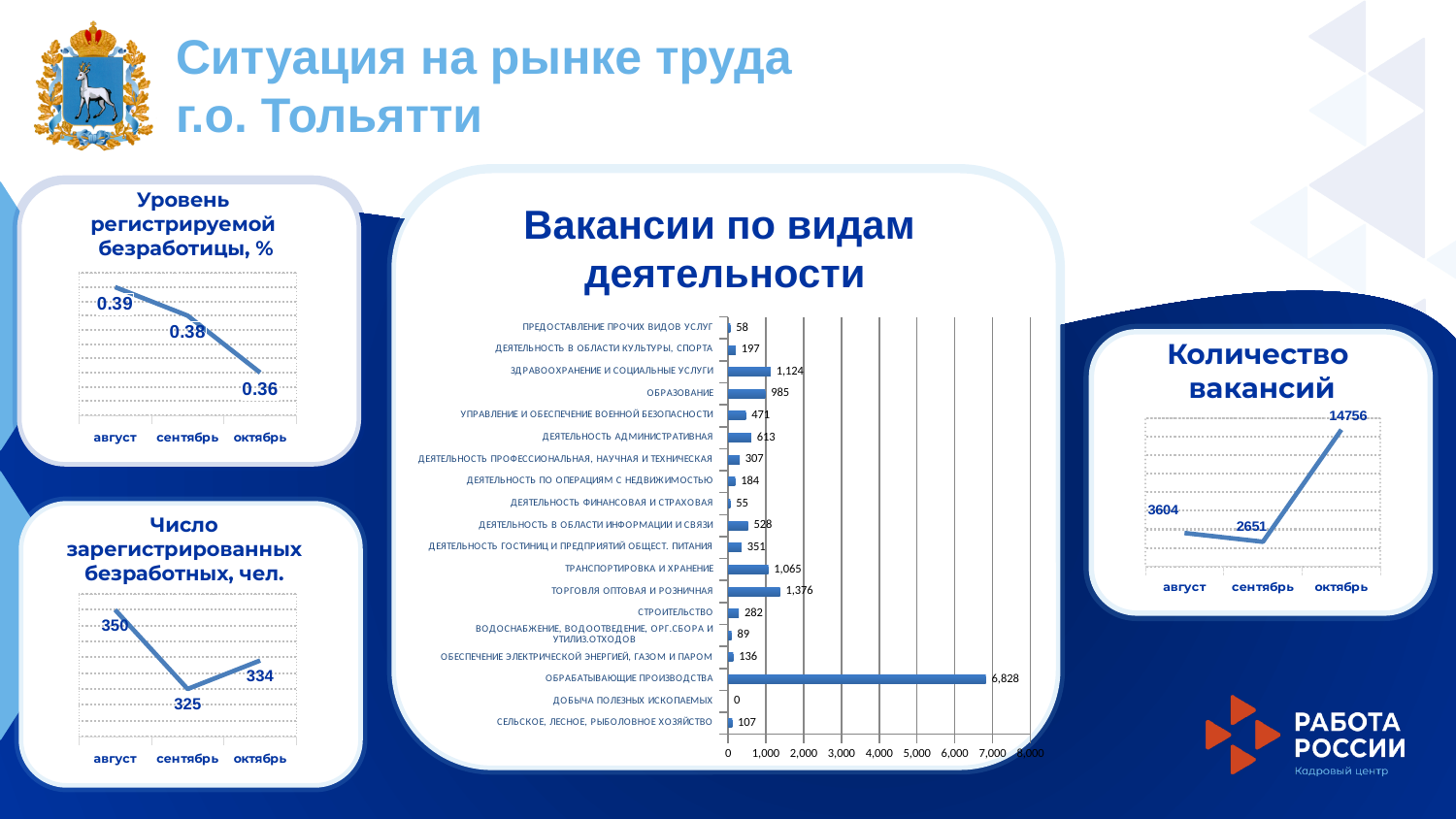

Ситуация на рынке труда
г.о. Тольятти

Уровень
регистрируемой
безработицы, %
Вакансии по видам
деятельности

### Chart

| Category | Уровень |
|---|---|
| август | 0.39 |
| сентябрь | 0.38 |
| октябрь | 0.36 |

### Chart

| Category | Вакансии |
|---|---|
| СЕЛЬСКОЕ, ЛЕСНОЕ, РЫБОЛОВНОЕ ХОЗЯЙСТВО | 107.0 |
| ДОБЫЧА ПОЛЕЗНЫХ ИСКОПАЕМЫХ | 0.0 |
| ОБРАБАТЫВАЮЩИЕ ПРОИЗВОДСТВА | 6828.0 |
| ОБЕСПЕЧЕНИЕ ЭЛЕКТРИЧЕСКОЙ ЭНЕРГИЕЙ, ГАЗОМ И ПАРОМ | 136.0 |
| ВОДОСНАБЖЕНИЕ, ВОДООТВЕДЕНИЕ, ОРГ.СБОРА И УТИЛИЗ.ОТХОДОВ | 89.0 |
| СТРОИТЕЛЬСТВО | 282.0 |
| ТОРГОВЛЯ ОПТОВАЯ И РОЗНИЧНАЯ | 1376.0 |
| ТРАНСПОРТИРОВКА И ХРАНЕНИЕ | 1065.0 |
| ДЕЯТЕЛЬНОСТЬ ГОСТИНИЦ И ПРЕДПРИЯТИЙ ОБЩЕСТ. ПИТАНИЯ | 351.0 |
| ДЕЯТЕЛЬНОСТЬ В ОБЛАСТИ ИНФОРМАЦИИ И СВЯЗИ | 528.0 |
| ДЕЯТЕЛЬНОСТЬ ФИНАНСОВАЯ И СТРАХОВАЯ | 55.0 |
| ДЕЯТЕЛЬНОСТЬ ПО ОПЕРАЦИЯМ С НЕДВИЖИМОСТЬЮ | 184.0 |
| ДЕЯТЕЛЬНОСТЬ ПРОФЕССИОНАЛЬНАЯ, НАУЧНАЯ И ТЕХНИЧЕСКАЯ | 307.0 |
| ДЕЯТЕЛЬНОСТЬ АДМИНИСТРАТИВНАЯ | 613.0 |
| УПРАВЛЕНИЕ И ОБЕСПЕЧЕНИЕ ВОЕННОЙ БЕЗОПАСНОСТИ | 471.0 |
| ОБРАЗОВАНИЕ | 985.0 |
| ЗДРАВООХРАНЕНИЕ И СОЦИАЛЬНЫЕ УСЛУГИ | 1124.0 |
| ДЕЯТЕЛЬНОСТЬ В ОБЛАСТИ КУЛЬТУРЫ, СПОРТА | 197.0 |
| ПРЕДОСТАВЛЕНИЕ ПРОЧИХ ВИДОВ УСЛУГ | 58.0 |
Количество
вакансий

### Chart

| Category | Ряд 1 |
|---|---|
| август | 3604.0 |
| сентябрь | 2651.0 |
| октябрь | 14756.0 |
Число
зарегистрированных
безработных, чел.

### Chart

| Category | Ряд 1 |
|---|---|
| август | 350.0 |
| сентябрь | 325.0 |
| октябрь | 334.0 |